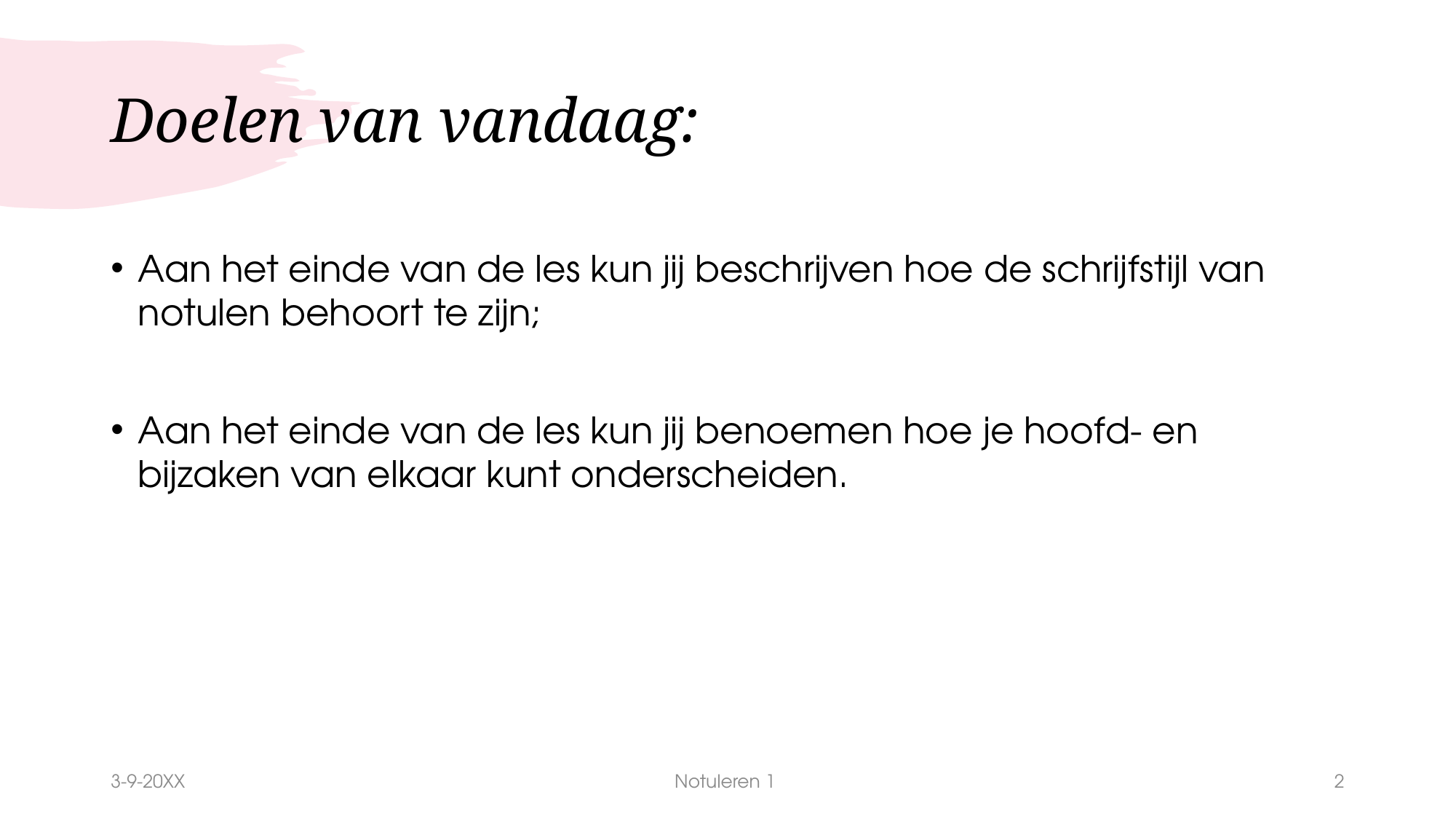

# Doelen van vandaag:
Aan het einde van de les kun jij beschrijven hoe de schrijfstijl van notulen behoort te zijn;

Aan het einde van de les kun jij benoemen hoe je hoofd- en bijzaken van elkaar kunt onderscheiden.

3-9-20XX
Notuleren 1
2